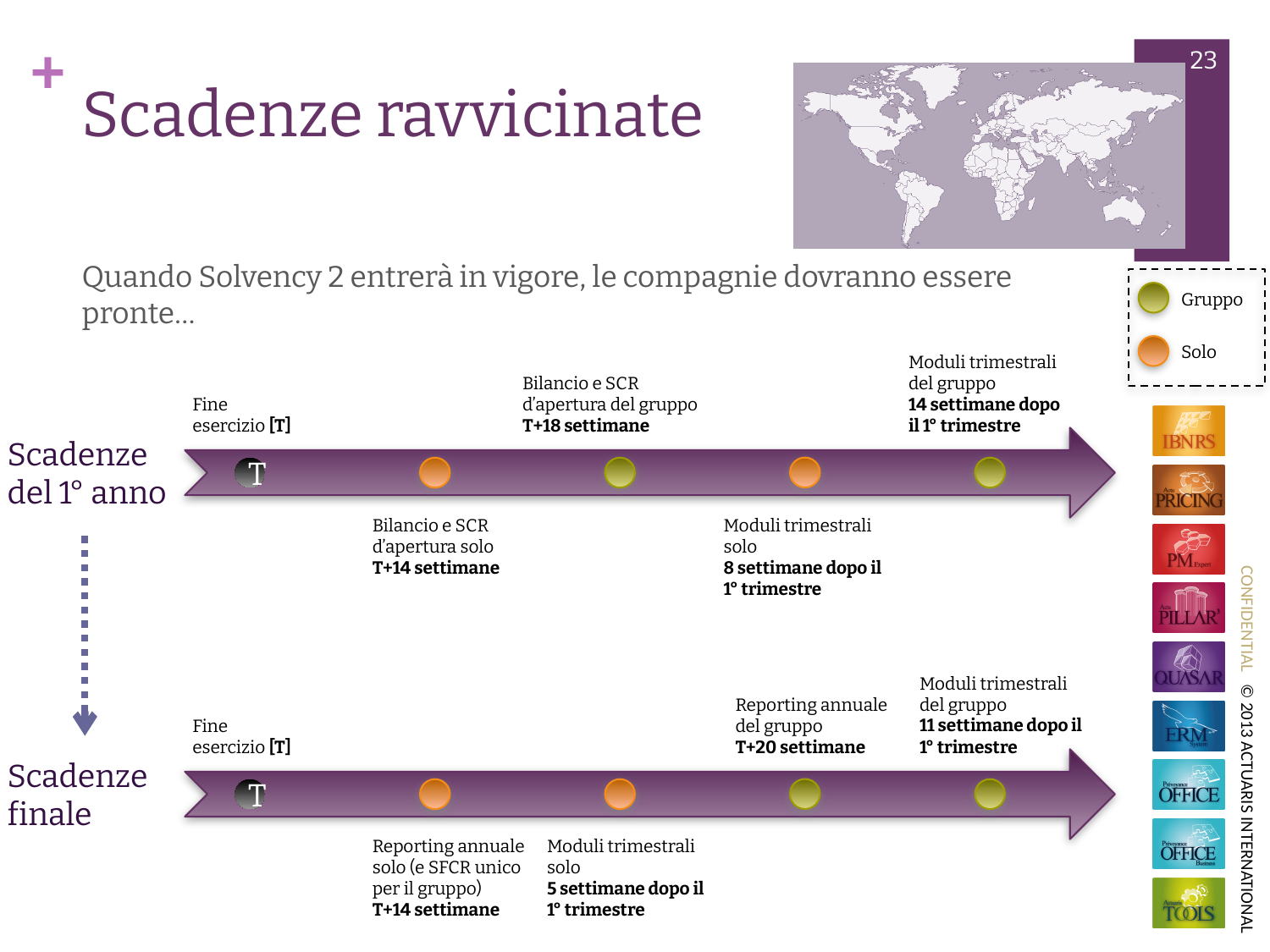

23
# Scadenze ravvicinate
Quando Solvency 2 entrerà in vigore, le compagnie dovranno essere pronte…

Gruppo

Solo

Moduli trimestrali del gruppo
14 settimane dopo il 1° trimestre
Bilancio e SCR d’apertura del gruppo
T+18 settimane
Fine  esercizio [T]
Scadenze del 1° anno

T

Bilancio e SCR d’apertura solo
T+14 settimane
Moduli trimestrali solo
8 settimane dopo il 1° trimestre
Moduli trimestrali del gruppo
11 settimane dopo il 1° trimestre
Reporting annuale del gruppo
T+20 settimane
Fine  esercizio [T]
Scadenze finale

T

Reporting annuale solo (e SFCR unico per il gruppo)
T+14 settimane
Moduli trimestrali solo
5 settimane dopo il 1° trimestre